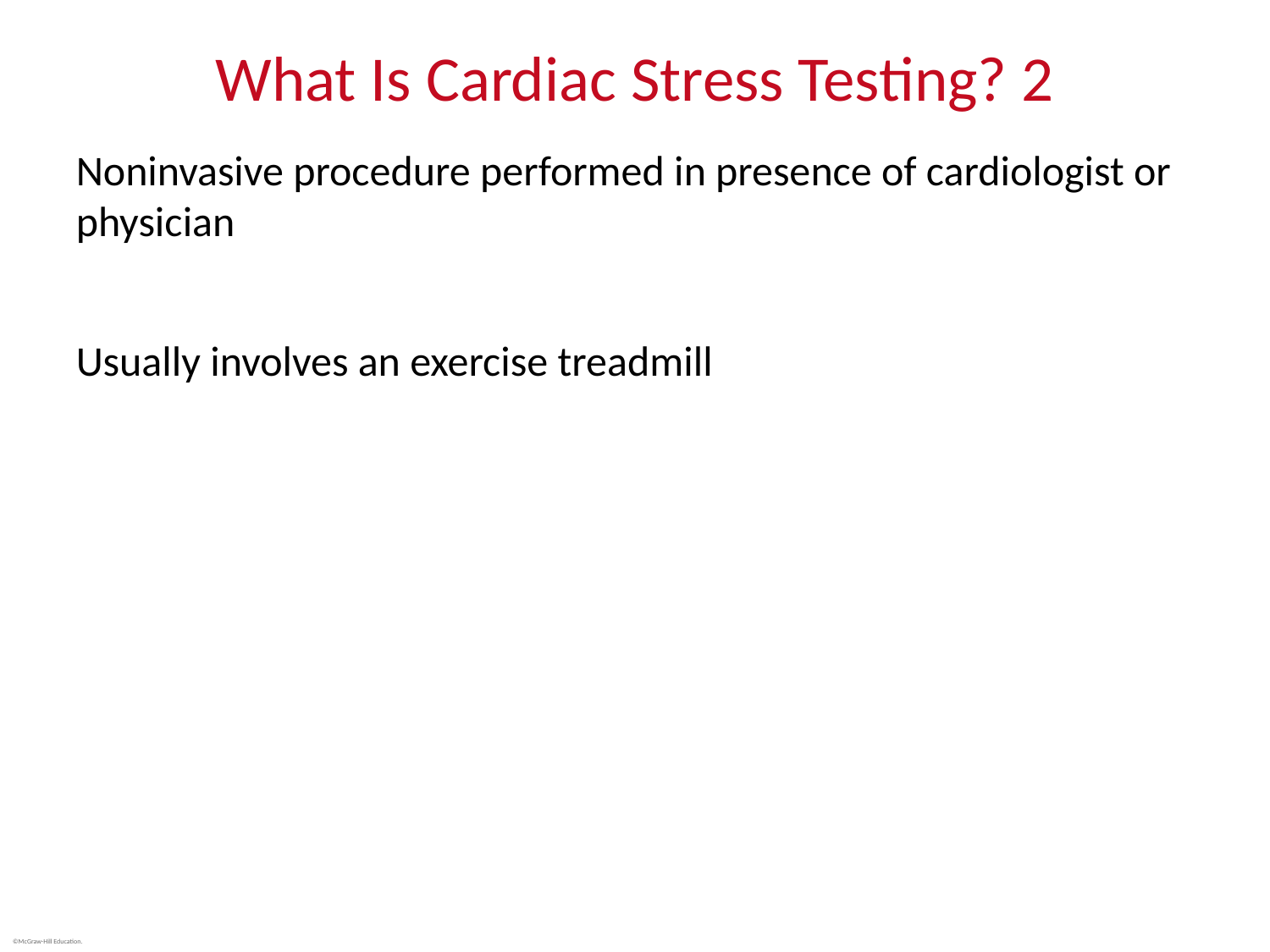

# What Is Cardiac Stress Testing? 2
Noninvasive procedure performed in presence of cardiologist or physician
Usually involves an exercise treadmill